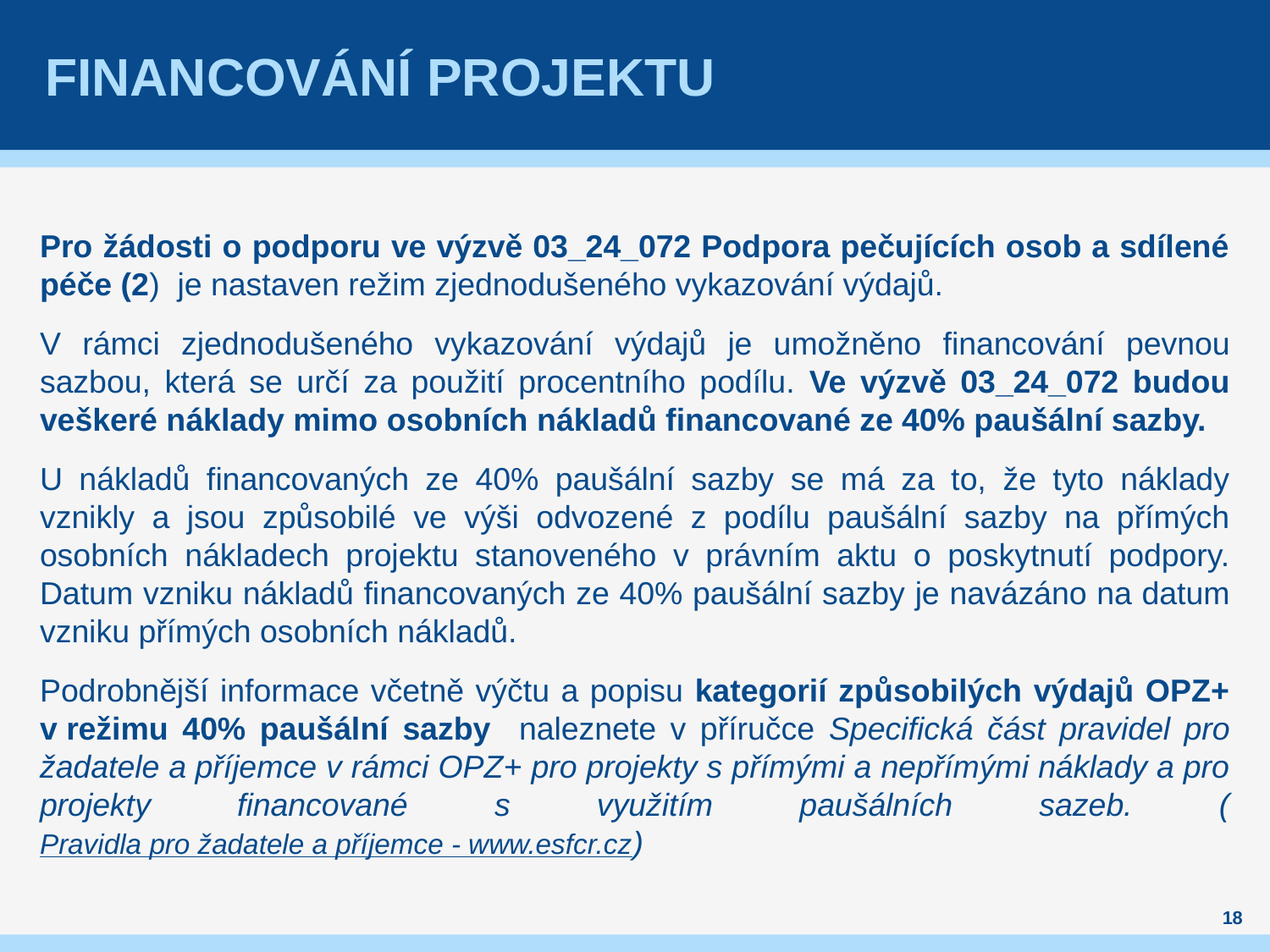

# Financování projektu
Pro žádosti o podporu ve výzvě 03_24_072 Podpora pečujících osob a sdílené péče (2)  je nastaven režim zjednodušeného vykazování výdajů.
V rámci zjednodušeného vykazování výdajů je umožněno financování pevnou sazbou, která se určí za použití procentního podílu. Ve výzvě 03_24_072 budou veškeré náklady mimo osobních nákladů financované ze 40% paušální sazby.
U nákladů financovaných ze 40% paušální sazby se má za to, že tyto náklady vznikly a jsou způsobilé ve výši odvozené z podílu paušální sazby na přímých osobních nákladech projektu stanoveného v právním aktu o poskytnutí podpory. Datum vzniku nákladů financovaných ze 40% paušální sazby je navázáno na datum vzniku přímých osobních nákladů.
Podrobnější informace včetně výčtu a popisu kategorií způsobilých výdajů OPZ+ v režimu 40% paušální sazby  naleznete v příručce Specifická část pravidel pro žadatele a příjemce v rámci OPZ+ pro projekty s přímými a nepřímými náklady a pro projekty financované s využitím paušálních sazeb. (Pravidla pro žadatele a příjemce - www.esfcr.cz)
18